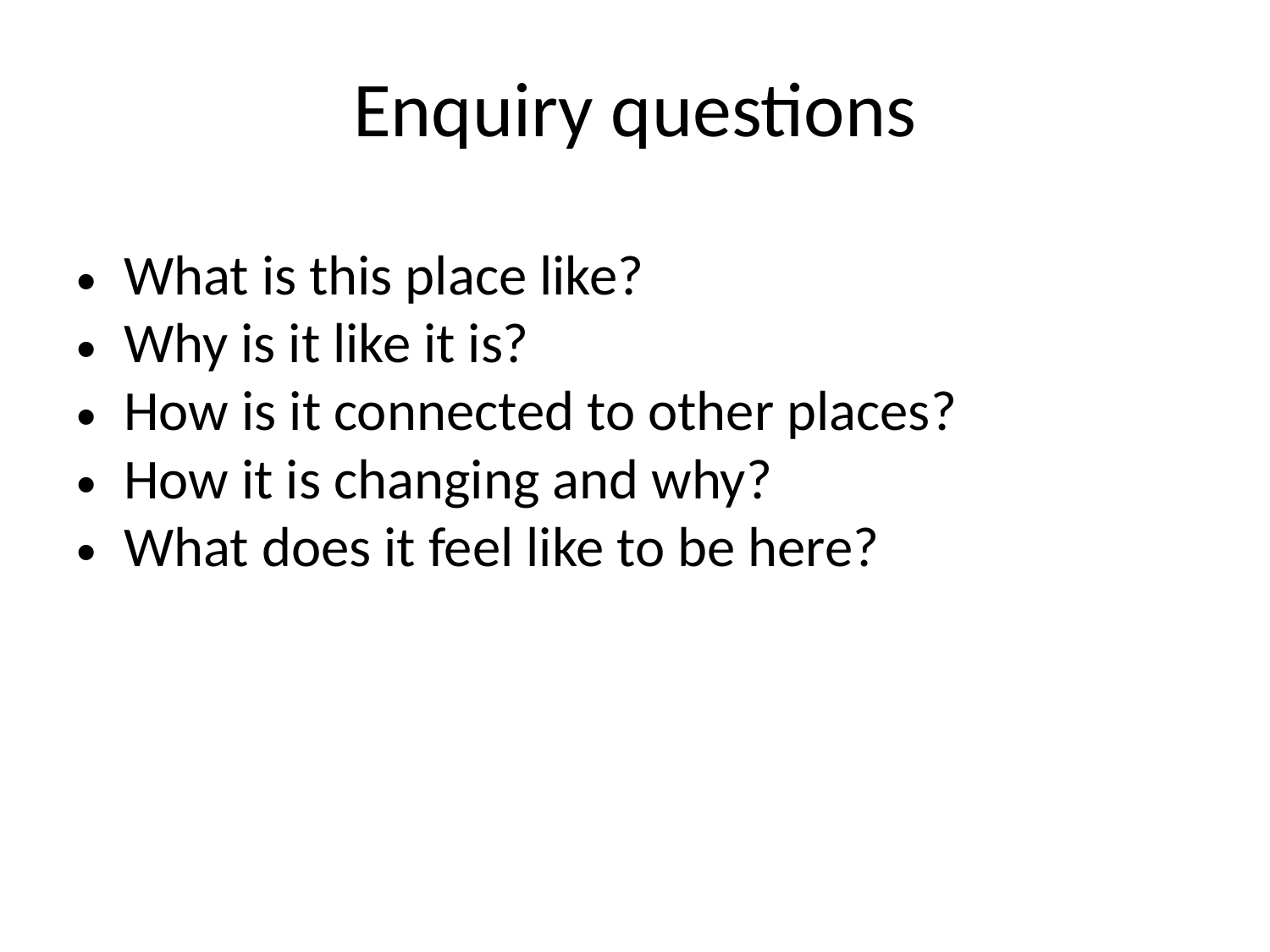

# Enquiry questions
What is this place like?
Why is it like it is?
How is it connected to other places?
How it is changing and why?
What does it feel like to be here?